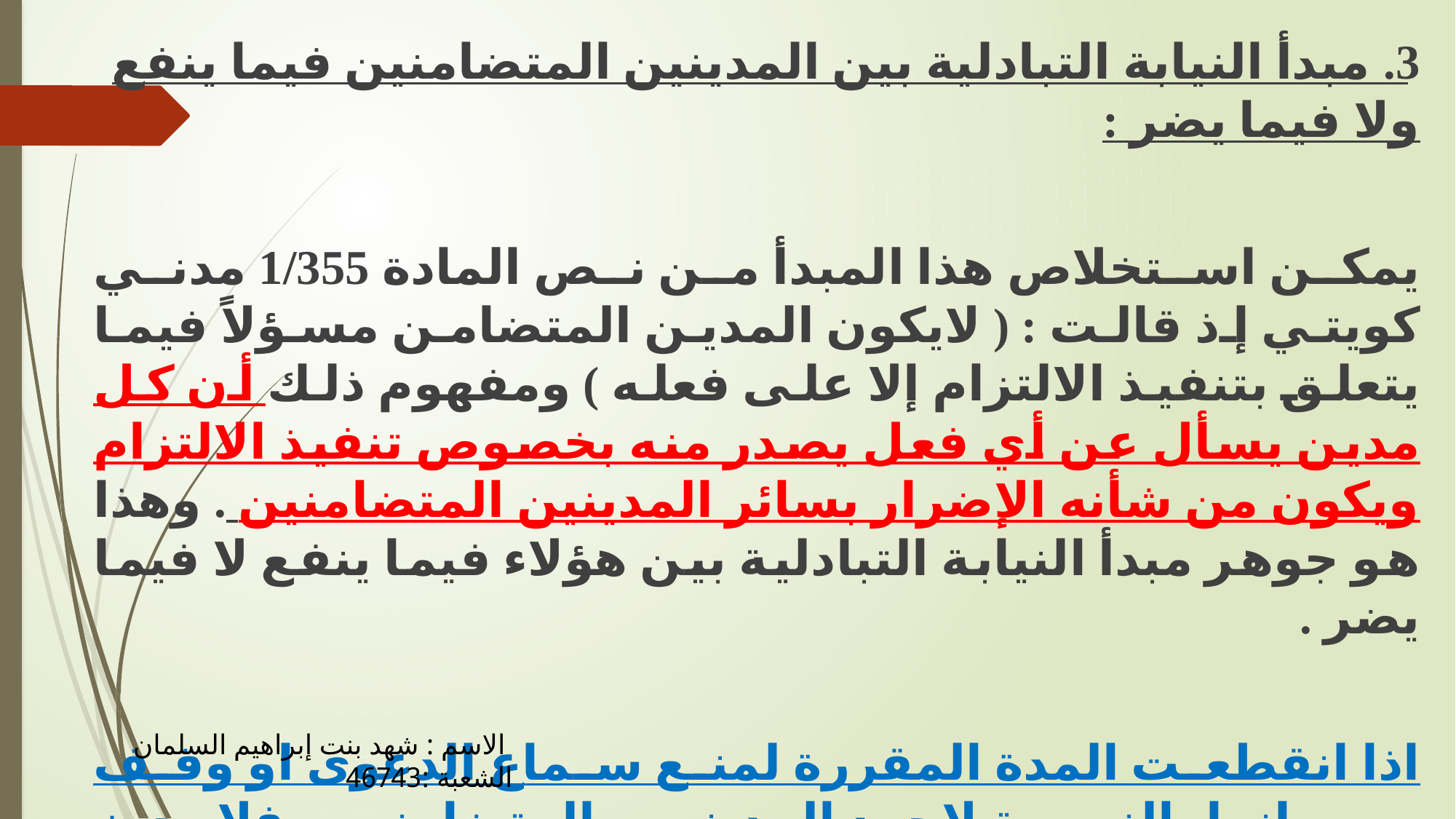

3. مبدأ النيابة التبادلية بين المدينين المتضامنين فيما ينفع ولا فيما يضر :

يمكن استخلاص هذا المبدأ من نص المادة 1/355 مدني كويتي إذ قالت : ( لايكون المدين المتضامن مسؤلاً فيما يتعلق بتنفيذ الالتزام إلا على فعله ) ومفهوم ذلك أن كل مدين يسأل عن أي فعل يصدر منه بخصوص تنفيذ الالتزام ويكون من شأنه الإضرار بسائر المدينين المتضامنين . وهذا هو جوهر مبدأ النيابة التبادلية بين هؤلاء فيما ينفع لا فيما يضر .

اذا انقطعت المدة المقررة لمنع سماع الدعوى او وقف سريانها بالنسبة لاحد المدينين المتضامنين فلا يجوز للدائن ان يتمسك بذلك قبل باقي المدينين ، فلا نيابة تبادلية بين هؤلاء المدينين فيما يضرهم .

الاسم : شهد بنت إبراهيم السلمان
الشعبة :46743